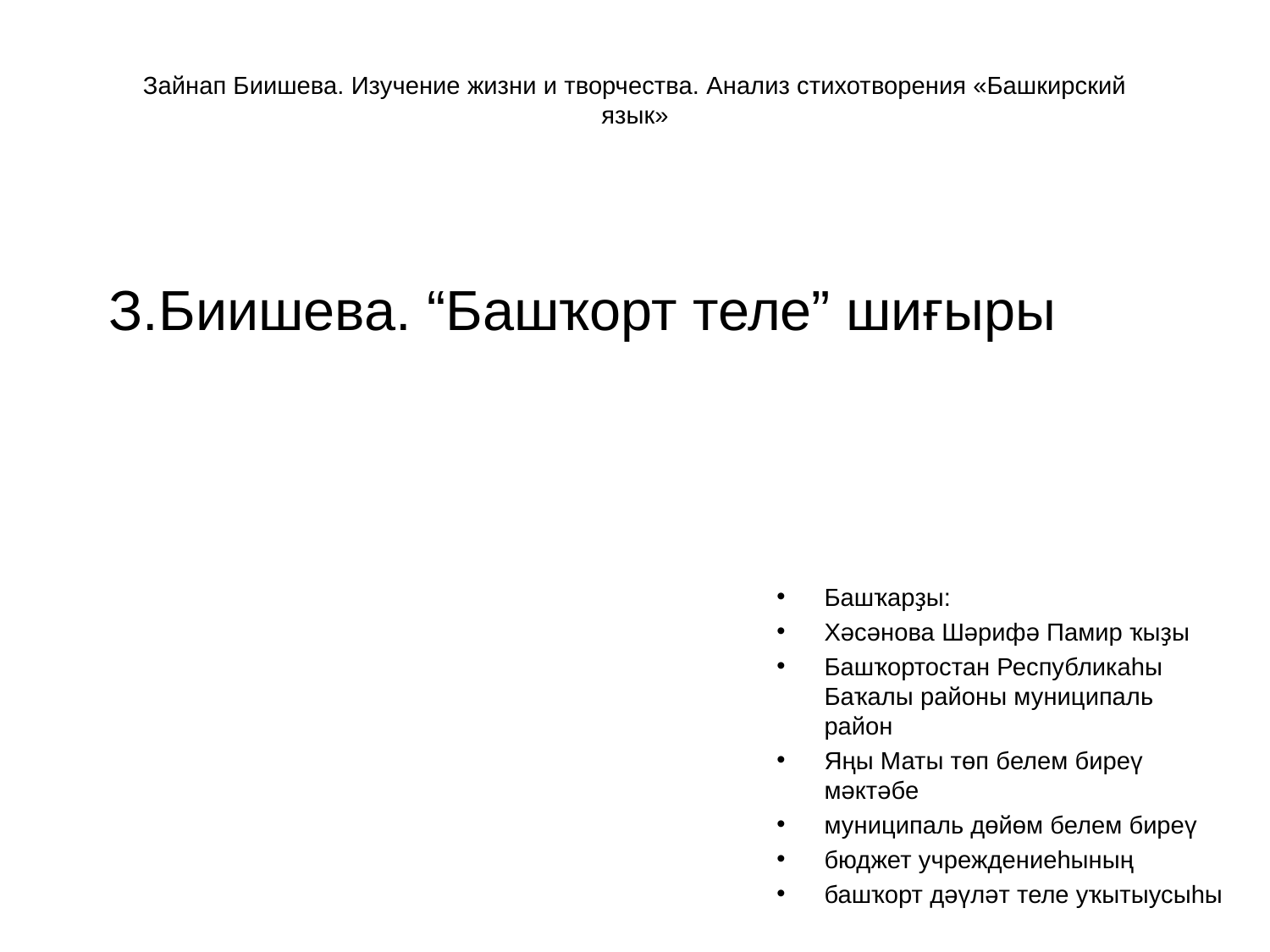

# Зайнап Биишева. Изучение жизни и творчества. Анализ стихотворения «Башкирский язык»
 З.Биишева. “Башҡорт теле” шиғыры
Башҡарҙы:
Хәсәнова Шәрифә Памир ҡыҙы
Башҡортостан Республикаһы Баҡалы районы муниципаль район
Яңы Маты төп белем биреү мәктәбе
муниципаль дөйөм белем биреү
бюджет учреждениеһының
башҡорт дәүләт теле уҡытыусыһы